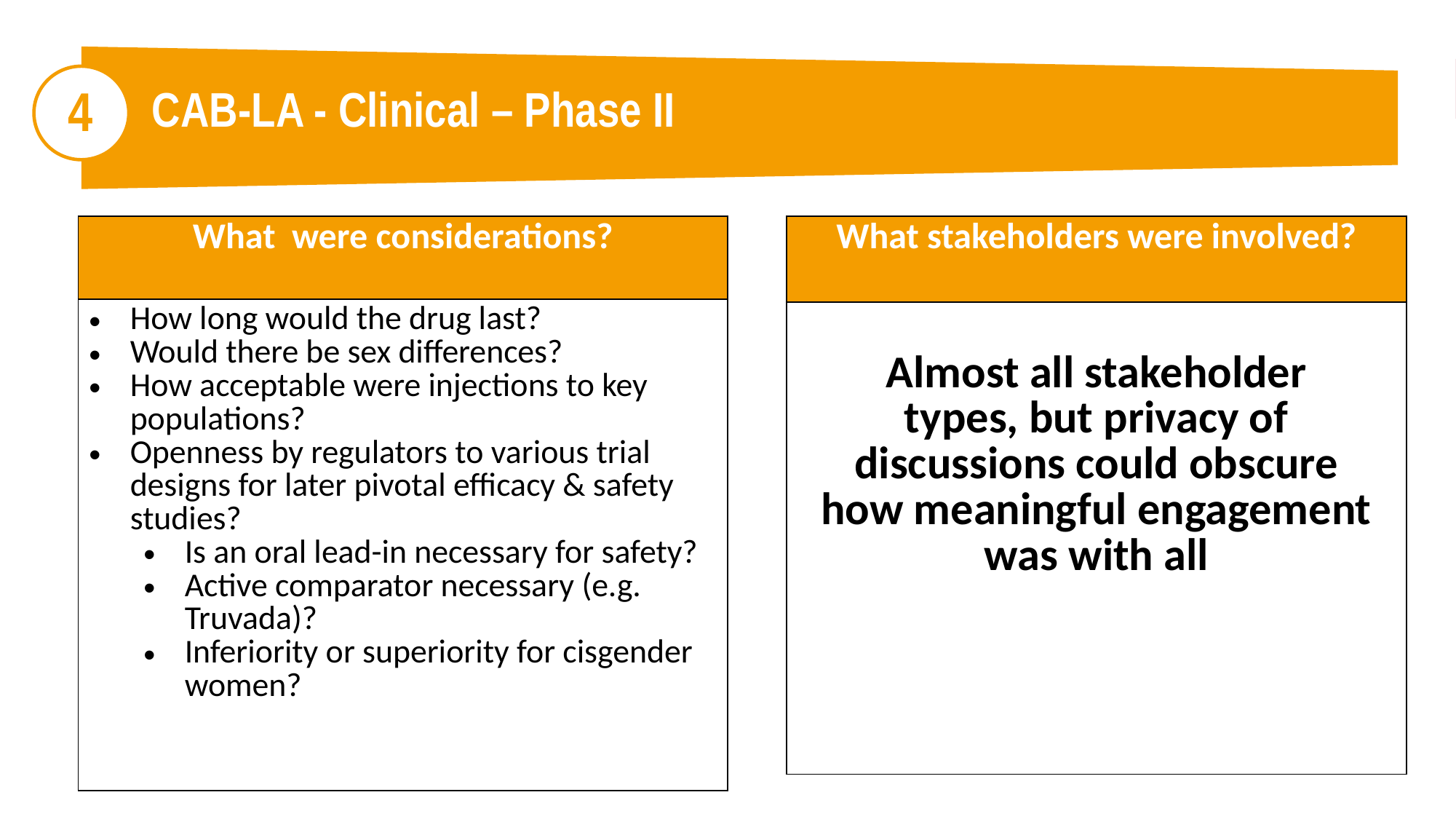

4
CAB-LA - Clinical – Phase II
| What were considerations? |
| --- |
| How long would the drug last? Would there be sex differences? How acceptable were injections to key populations? Openness by regulators to various trial designs for later pivotal efficacy & safety studies? Is an oral lead-in necessary for safety? Active comparator necessary (e.g. Truvada)? Inferiority or superiority for cisgender women? |
| What stakeholders were involved? |
| --- |
| Almost all stakeholder types, but privacy of discussions could obscure how meaningful engagement was with all |